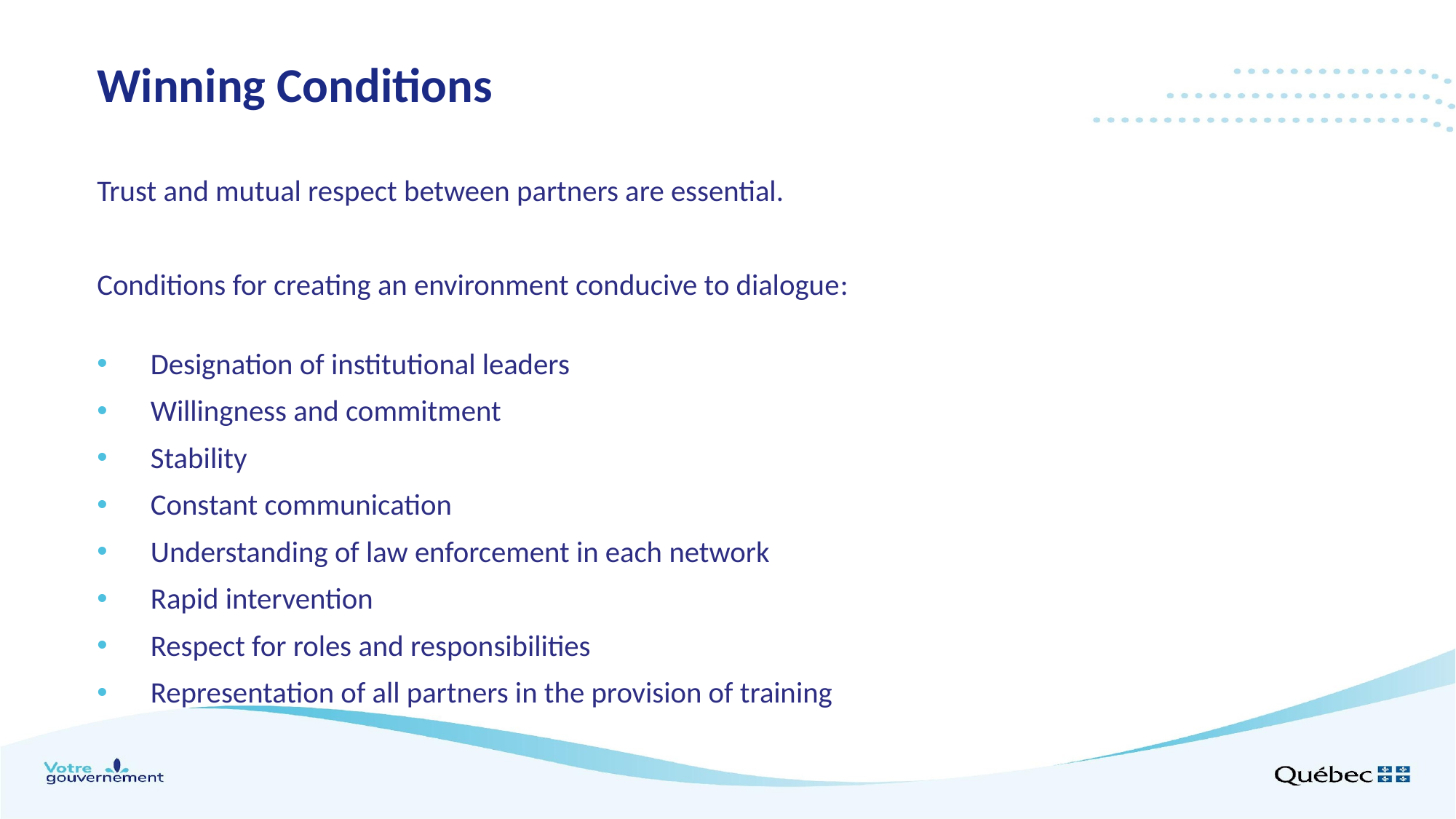

# Winning Conditions

Trust and mutual respect between partners are essential.

Conditions for creating an environment conducive to dialogue:

Designation of institutional leaders
Willingness and commitment
Stability
Constant communication
Understanding of law enforcement in each network
Rapid intervention
Respect for roles and responsibilities
Representation of all partners in the provision of training